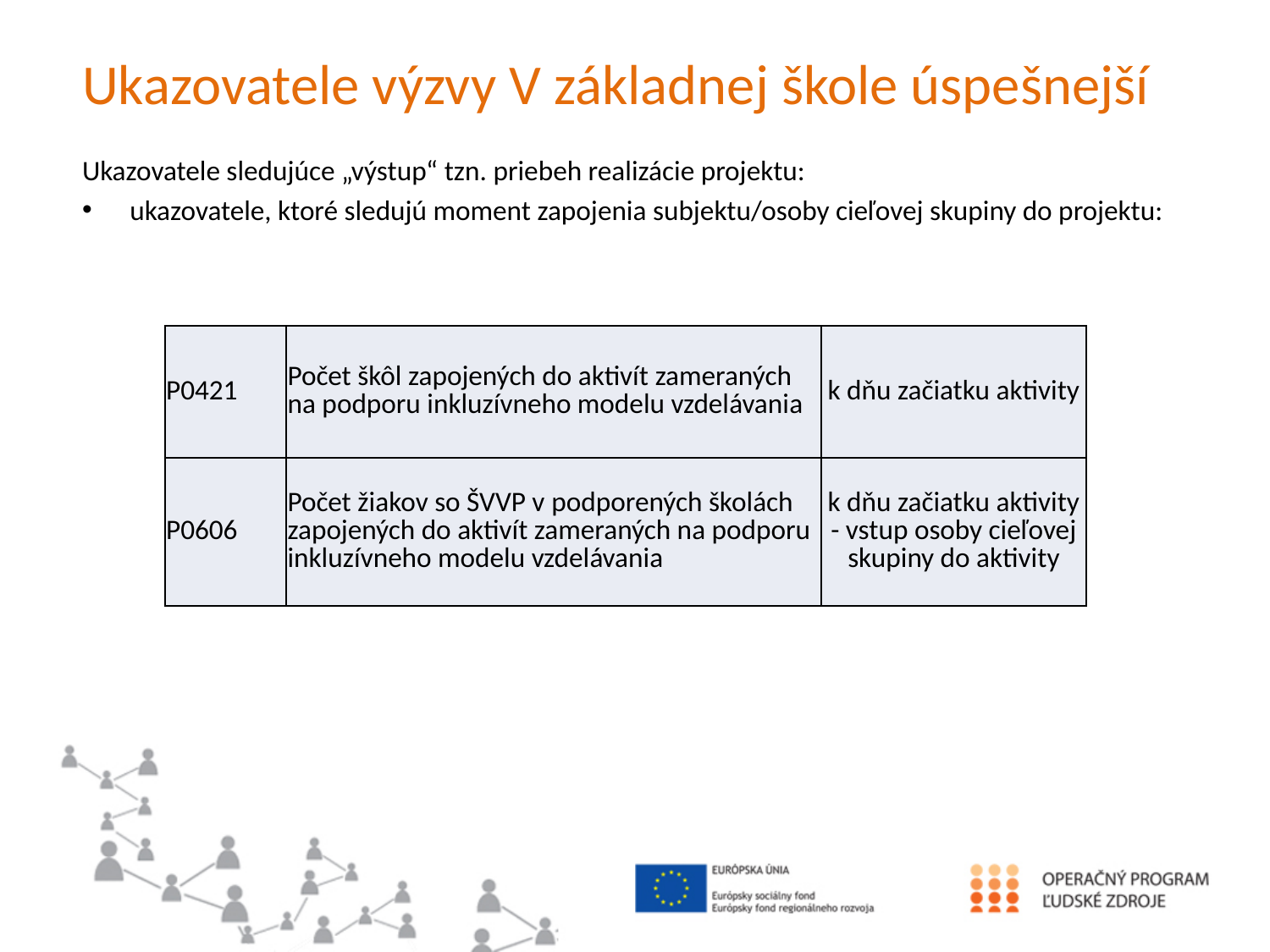

# Ukazovatele výzvy V základnej škole úspešnejší
Ukazovatele sledujúce „výstup“ tzn. priebeh realizácie projektu:
ukazovatele, ktoré sledujú moment zapojenia subjektu/osoby cieľovej skupiny do projektu:
| P0421 | Počet škôl zapojených do aktivít zameraných na podporu inkluzívneho modelu vzdelávania | k dňu začiatku aktivity |
| --- | --- | --- |
| P0606 | Počet žiakov so ŠVVP v podporených školách zapojených do aktivít zameraných na podporu inkluzívneho modelu vzdelávania | k dňu začiatku aktivity - vstup osoby cieľovej skupiny do aktivity |